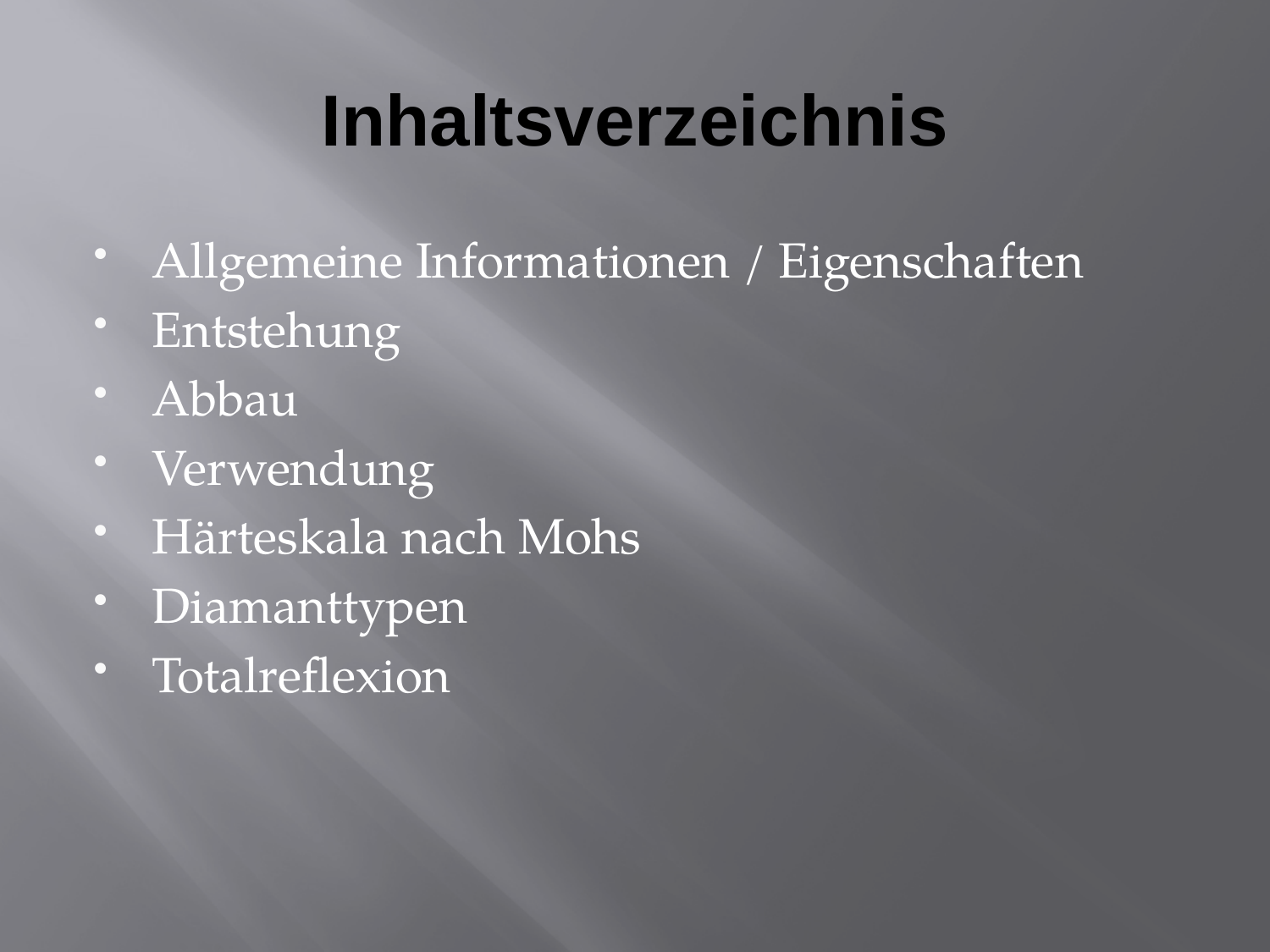

# Inhaltsverzeichnis
Allgemeine Informationen / Eigenschaften
Entstehung
Abbau
Verwendung
Härteskala nach Mohs
Diamanttypen
Totalreflexion